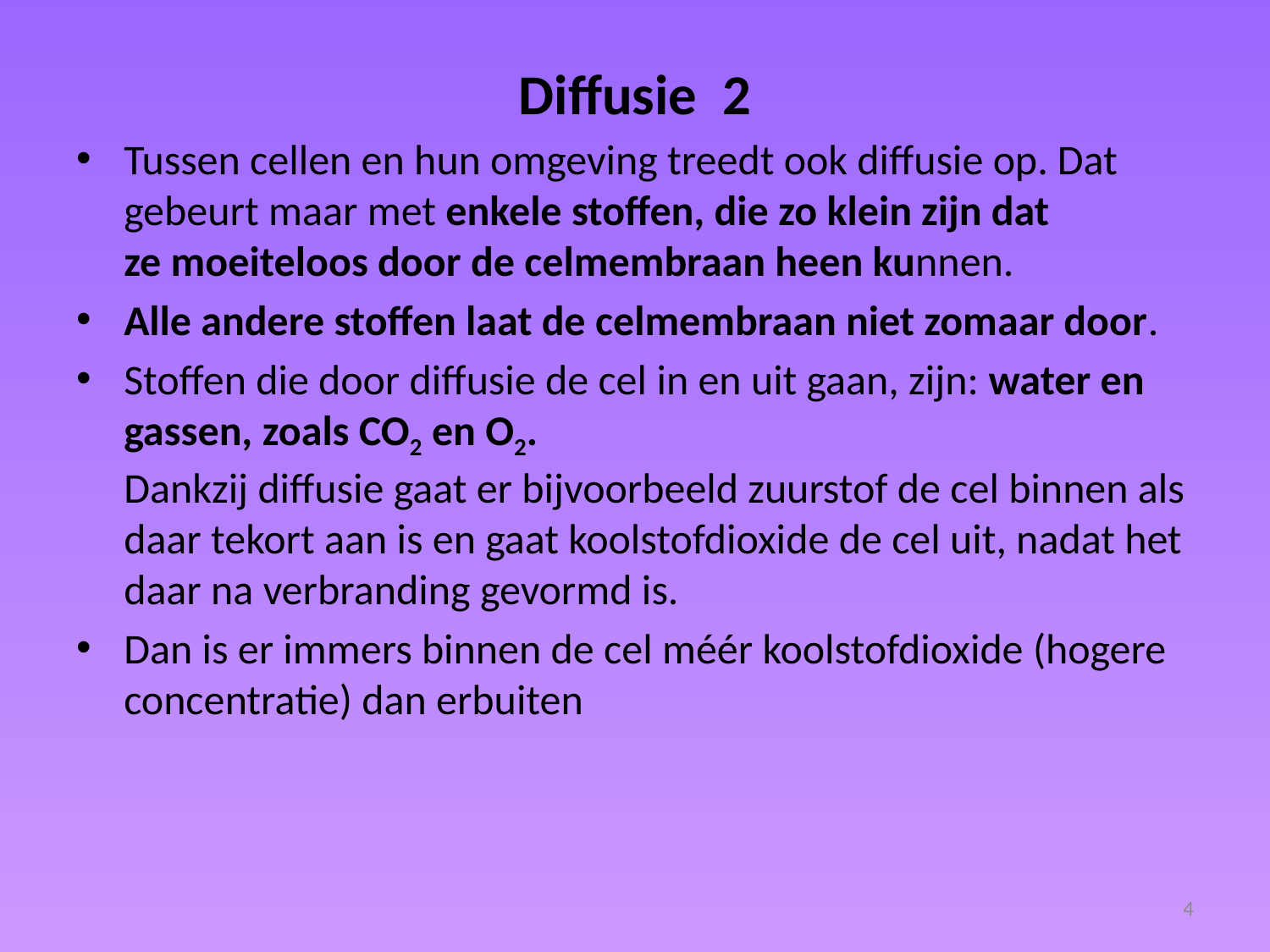

# Diffusie  2
Tussen cellen en hun omgeving treedt ook diffusie op. Dat gebeurt maar met enkele stoffen, die zo klein zijn dat ze moeiteloos door de celmembraan heen kunnen.
Alle andere stoffen laat de celmembraan niet zomaar door.
Stoffen die door diffusie de cel in en uit gaan, zijn: water en gassen, zoals CO2 en O2.
Dankzij diffusie gaat er bijvoorbeeld zuurstof de cel binnen als daar tekort aan is en gaat koolstofdioxide de cel uit, nadat het daar na verbranding gevormd is.
Dan is er immers binnen de cel méér koolstofdioxide (hogere concentratie) dan erbuiten
4